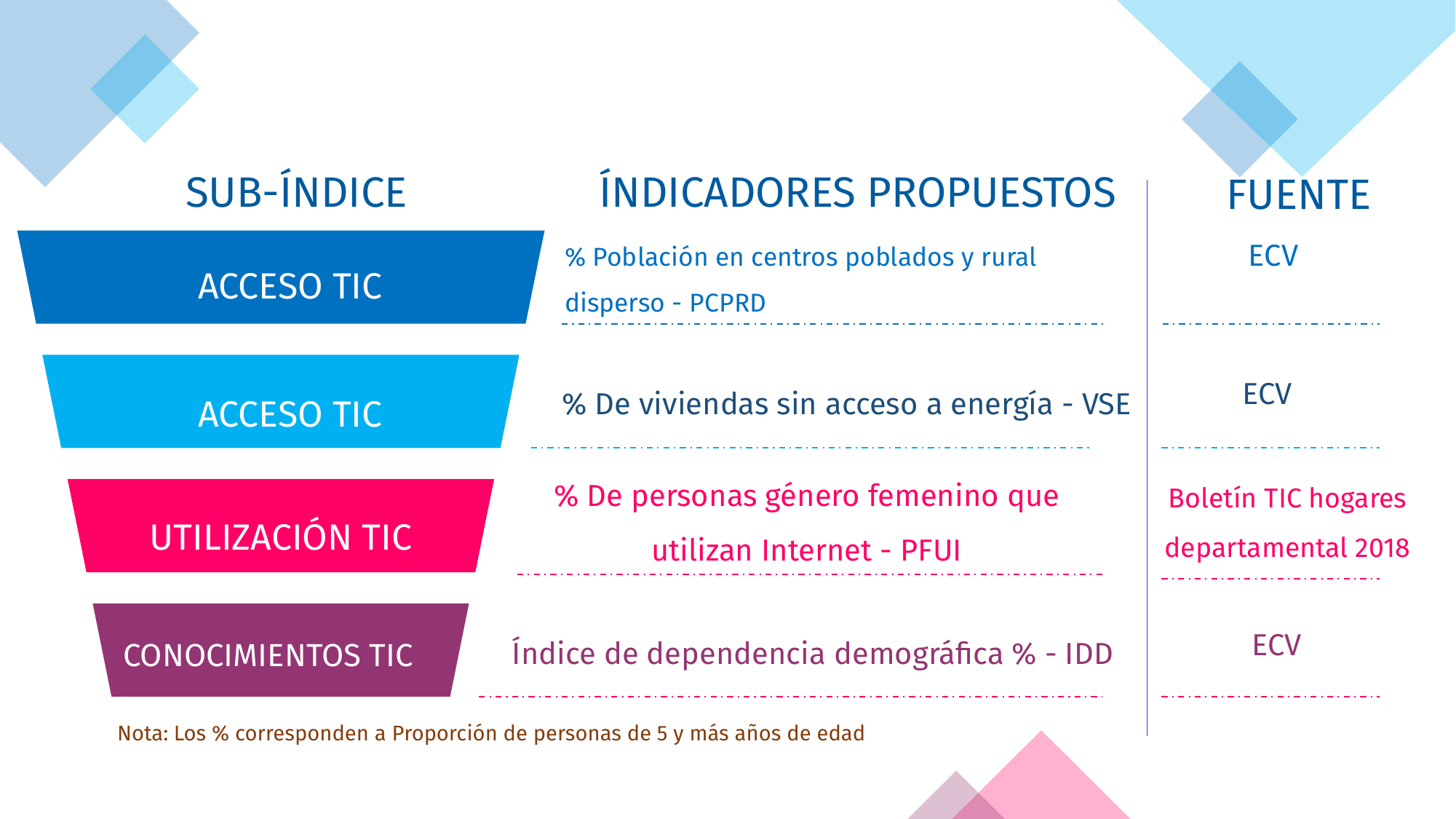

SUB-ÍNDICE
ÍNDICADORES PROPUESTOS
FUENTE
ECV
% Población en centros poblados y rural disperso - PCPRD

ACCESO TIC
ACCESO TIC
UTILIZACIÓN TIC
CONOCIMIENTOS TIC
ECV
% De viviendas sin acceso a energía - VSE
% De personas género femenino que utilizan Internet - PFUI
Boletín TIC hogares departamental 2018
ECV
Índice de dependencia demográfica % - IDD
Nota: Los % corresponden a Proporción de personas de 5 y más años de edad